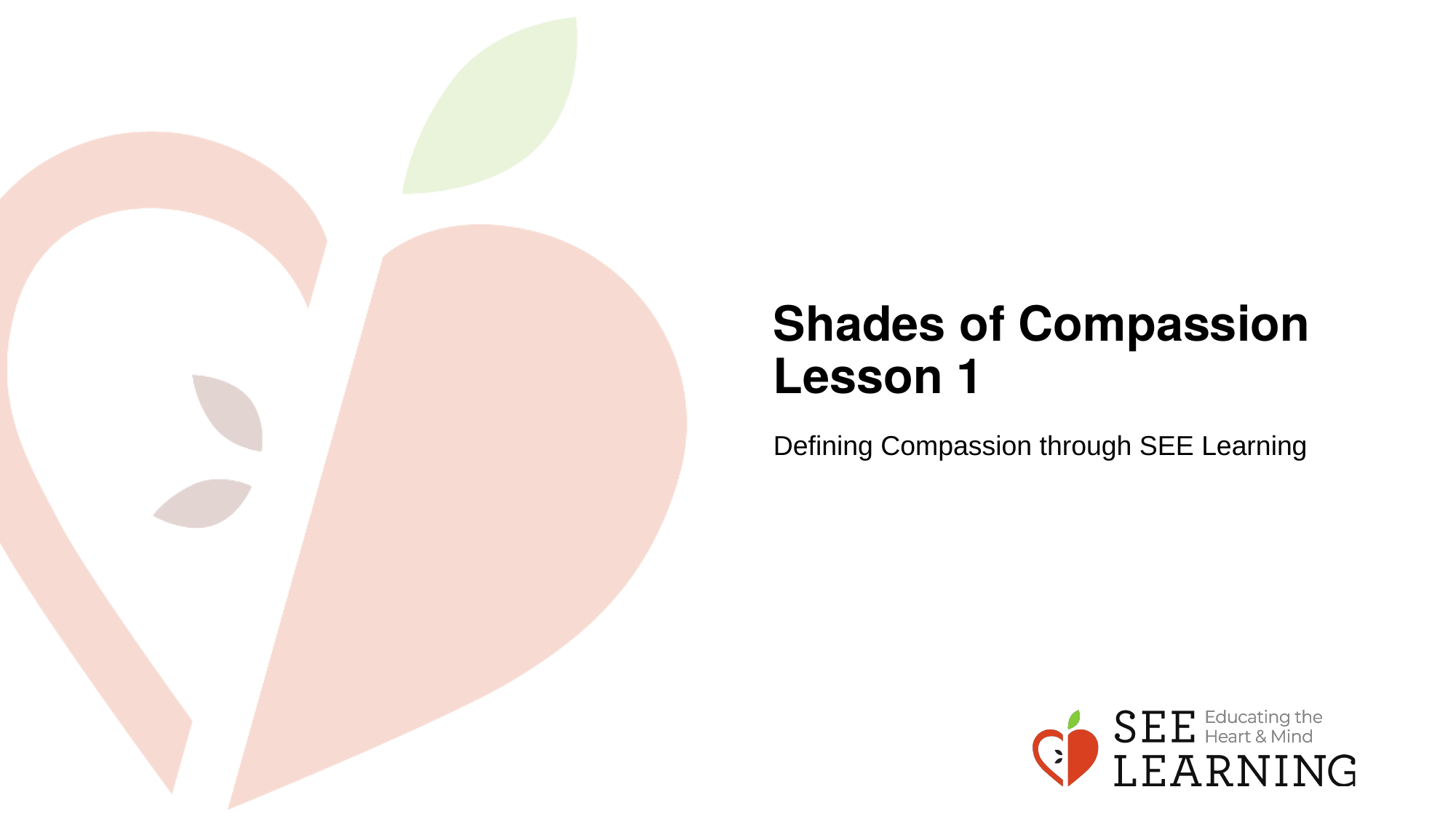

# Shades of Compassion
Lesson 1
Defining Compassion through SEE Learning